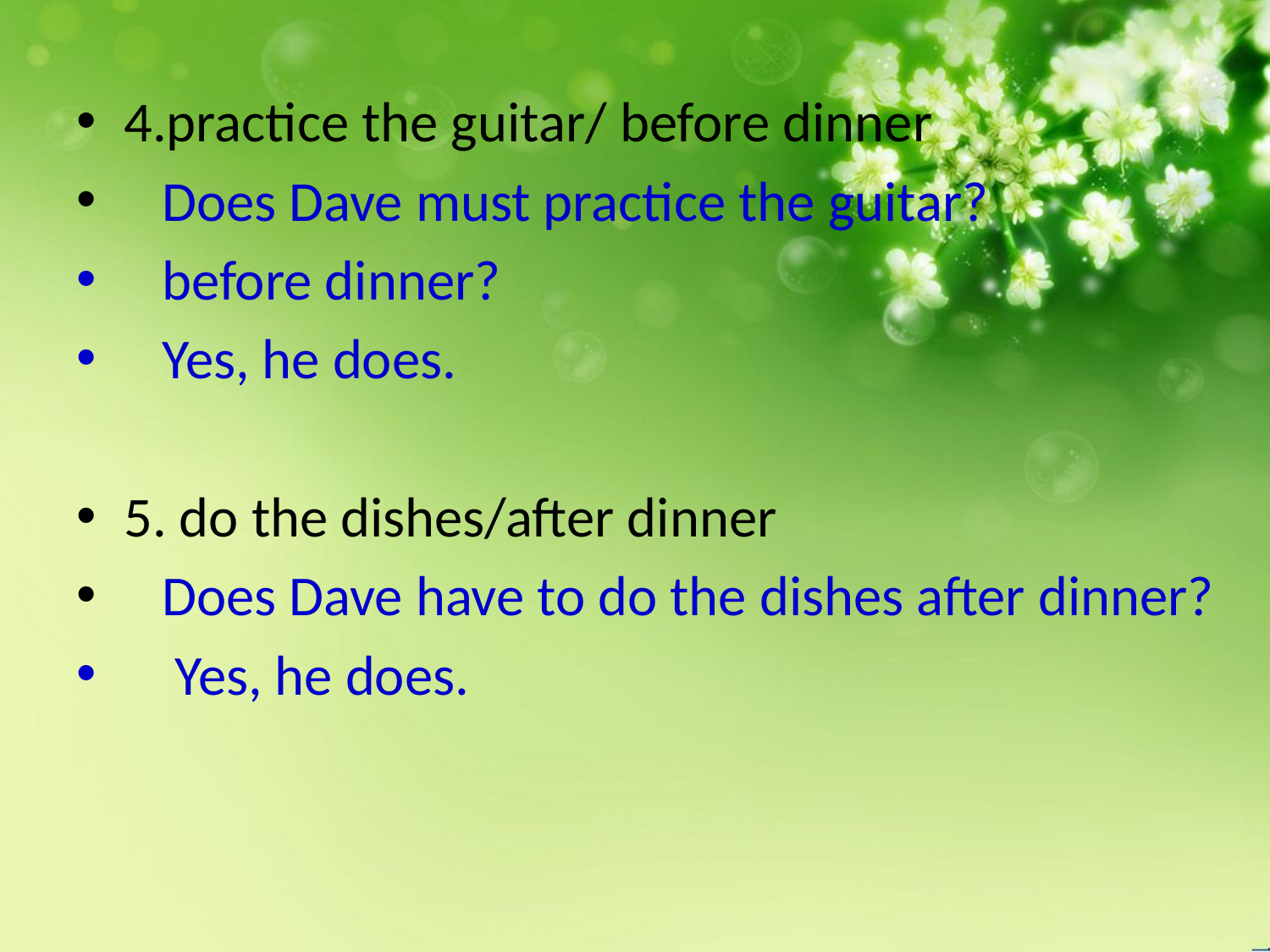

4.practice the guitar/ before dinner
   Does Dave must practice the guitar?
   before dinner?
   Yes, he does.

5. do the dishes/after dinner
   Does Dave have to do the dishes after dinner?
    Yes, he does.